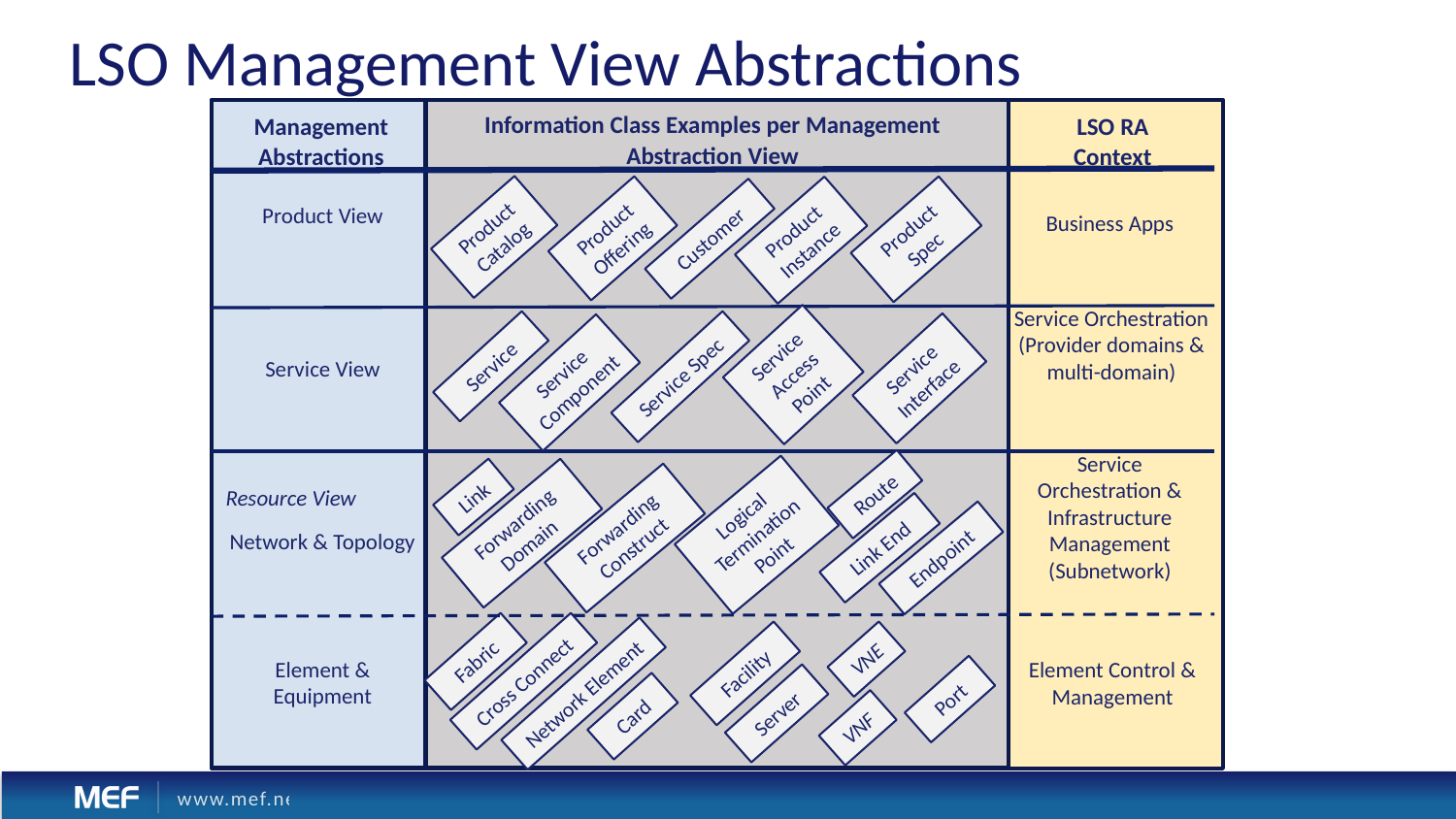

# LSO Management View Abstractions

Information Class Examples per Management Abstraction View
Management
Abstractions
LSO RA
Context
Product View
Business Apps
Product
Catalog
Product
Offering
Product
Spec
Product
Instance
Customer
Service Orchestration
(Provider domains & multi-domain)
Service Access Point
Service
Interface
Service
Service View
Service Component
Service Spec
Service Orchestration & Infrastructure Management
(Subnetwork)
Route
Link
Resource View
Logical Termination Point
Forwarding Domain
Forwarding Construct
Network & Topology
Link End
Endpoint
VNE
Fabric
Element & Equipment
Element Control & Management
Facility
Cross Connect
Network Element
Port
Server
Card
VNF